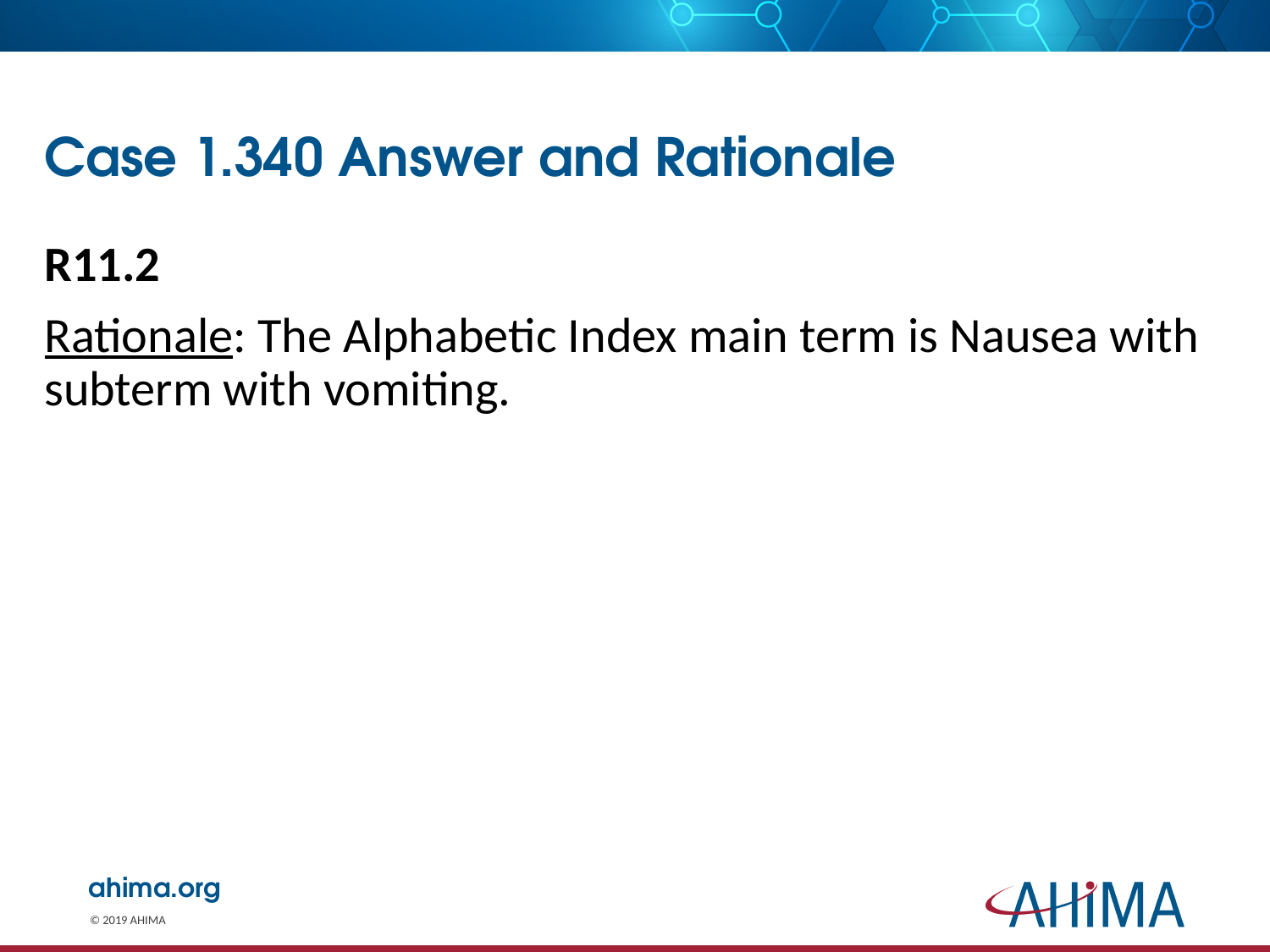

# Case 1.340 Answer and Rationale
R11.2
Rationale: The Alphabetic Index main term is Nausea with subterm with vomiting.